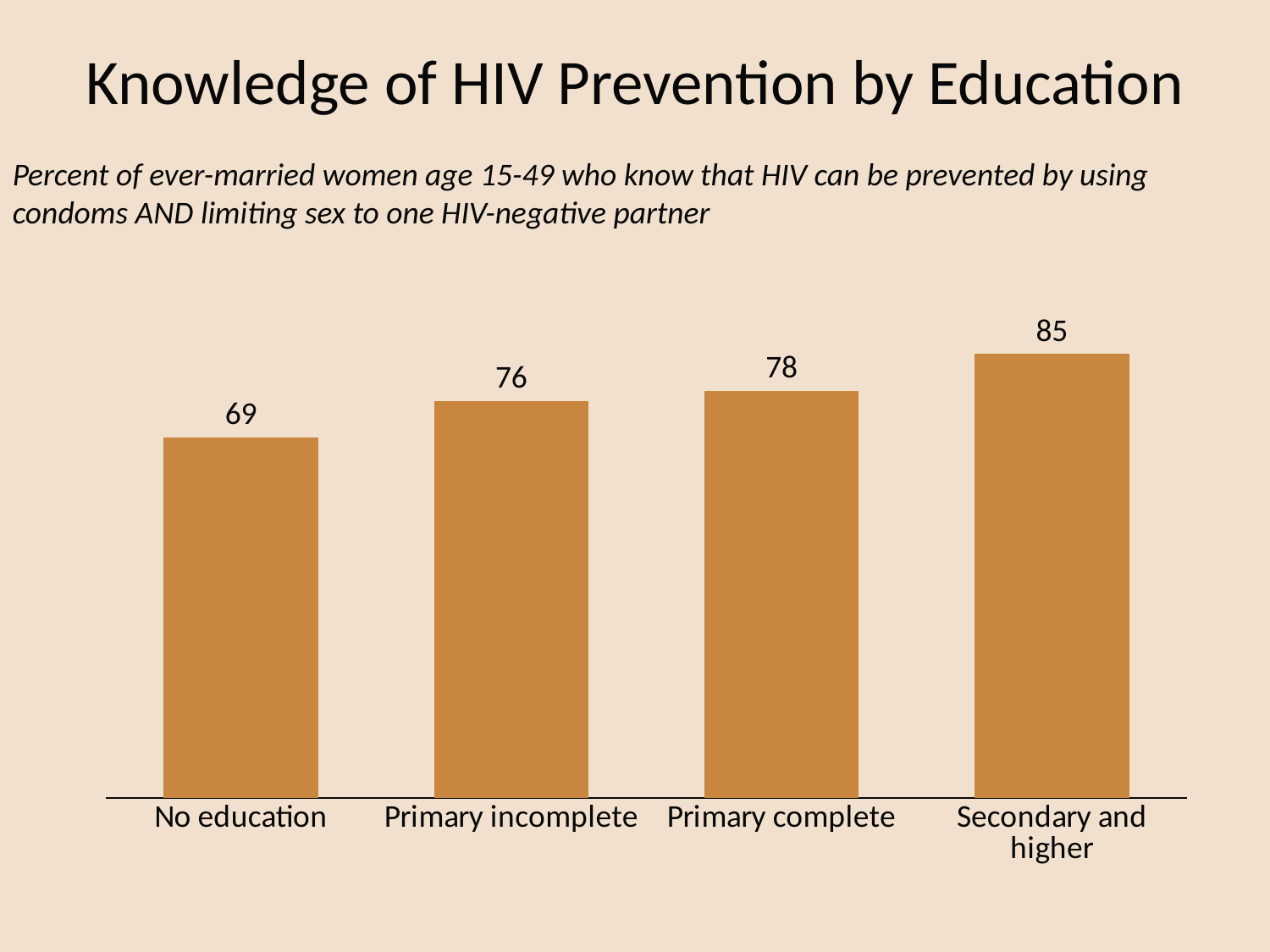

# Knowledge of HIV Prevention by Education
Percent of ever-married women age 15-49 who know that HIV can be prevented by using condoms AND limiting sex to one HIV-negative partner

### Chart

| Category | Women 15-49 |
|---|---|
| No education | 69.0 |
| Primary incomplete | 76.0 |
| Primary complete | 78.0 |
| Secondary and higher | 85.0 |